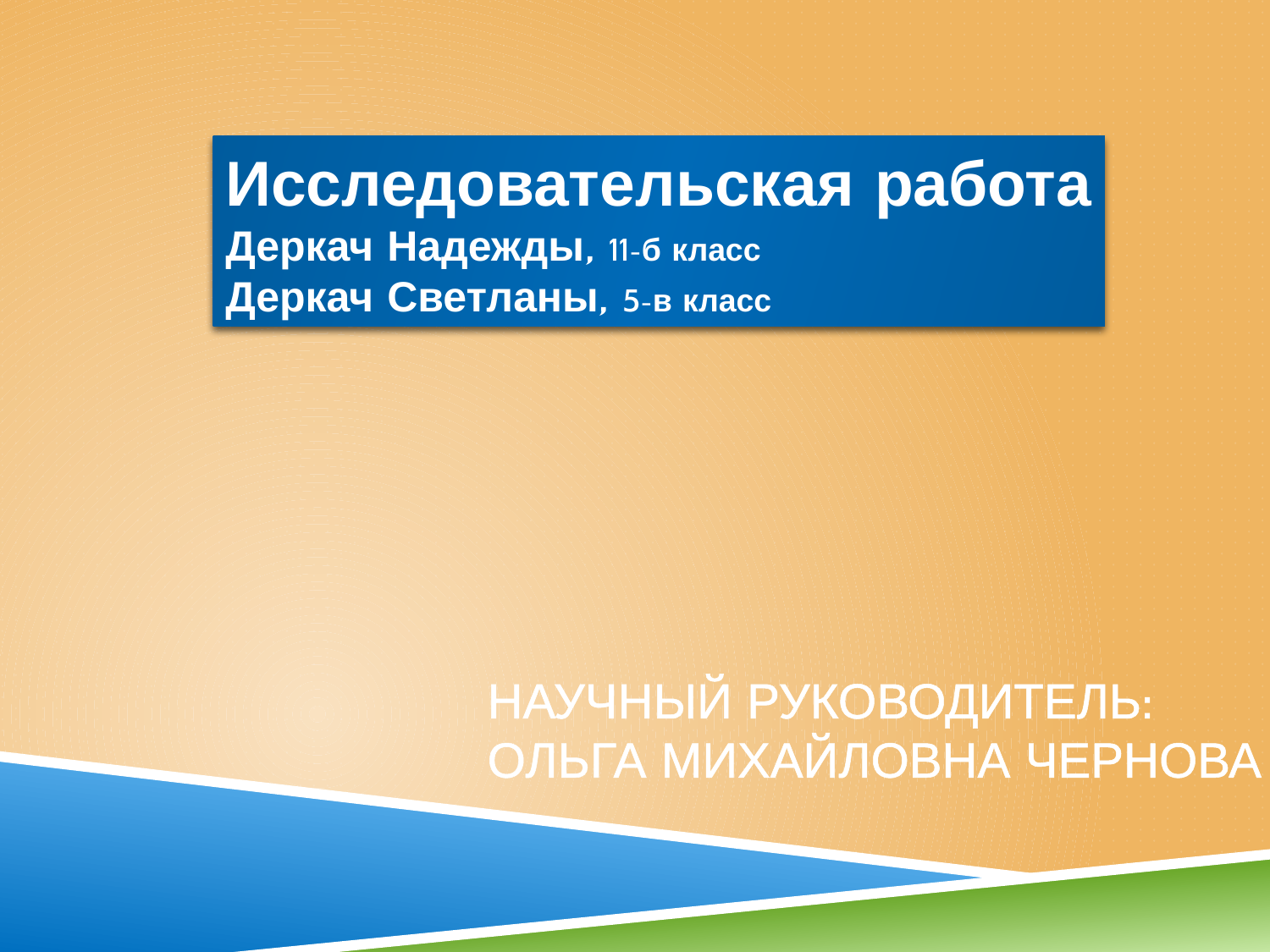

Исследовательская работа
Деркач Надежды, 11-б класс
Деркач Светланы, 5-в класс
научный Руководитель:
Ольга Михайловна Чернова